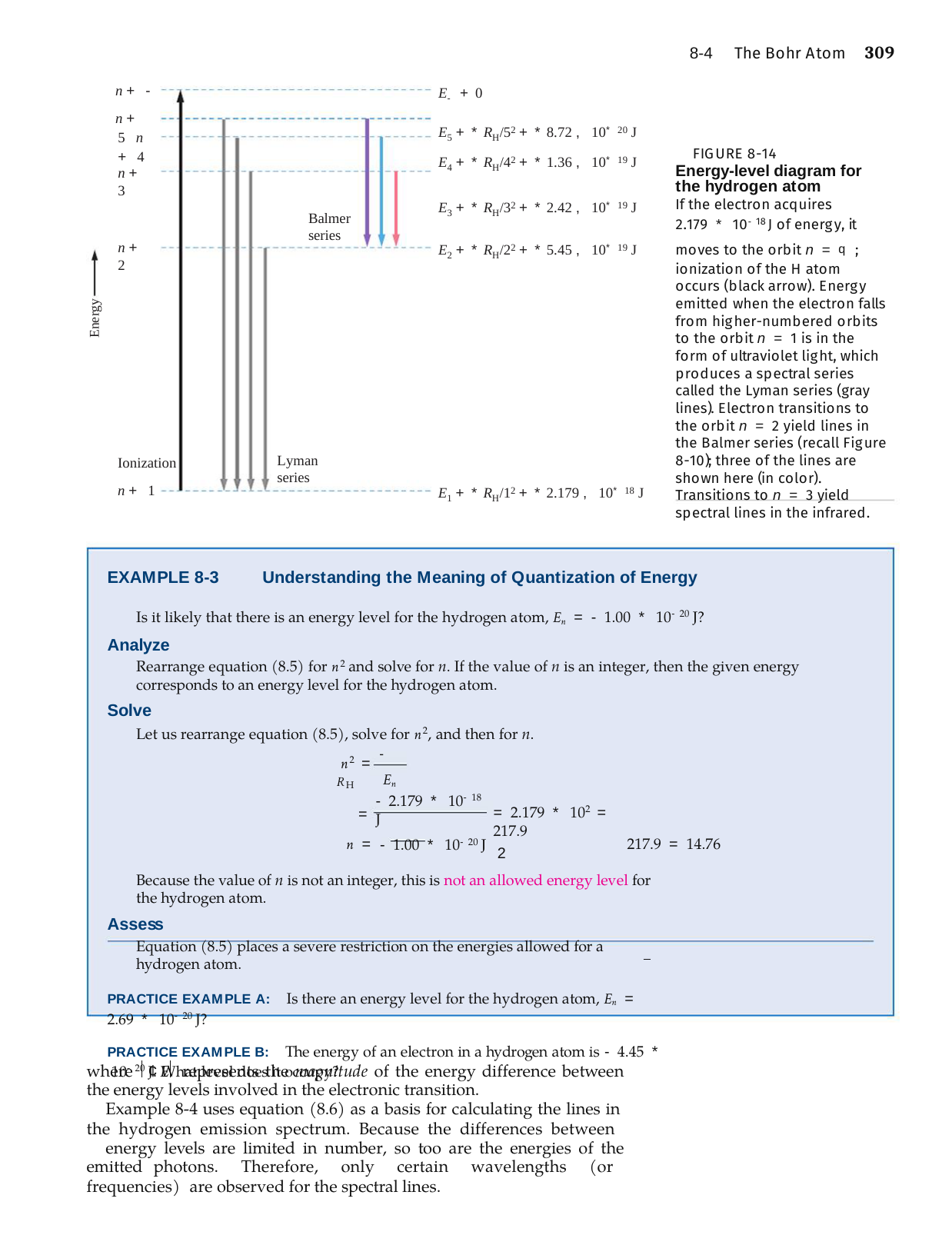

8-4	The Bohr Atom	309
n + -
n + 5 n + 4
E- + 0
E5 + *RH/52 + *8.72 , 10*20 J E4 + *RH/42 + *1.36 , 10*19 J
E3 + *RH/32 + *2.42 , 10*19 J
FIGURE 8-14
Energy-level diagram for the hydrogen atom
If the electron acquires
2.179  *  10-18 J of energy, it moves to the orbit n  =  q; ionization of the H atom occurs (black arrow). Energy emitted when the electron falls from higher-numbered orbits to the orbit n  =  1 is in the form of ultraviolet light, which produces a spectral series called the Lyman series (gray lines). Electron transitions to the orbit n  =  2 yield lines in the Balmer series (recall Figure 8-10); three of the lines are shown here (in color). Transitions to n  =  3 yield spectral lines in the infrared.
n + 3
Balmer series
E2 + *RH/22 + *5.45 , 10*19 J
n + 2
Energy
Lyman series
Ionization
n + 1
E1 + *RH/12 + *2.179 , 10*18 J
EXAMPLE 8-3	Understanding the Meaning of Quantization of Energy

Is it likely that there is an energy level for the hydrogen atom, En  =  - 1.00  *  10-20 J?
Analyze
Rearrange equation (8.5) for n2 and solve for n. If the value of n is an integer, then the given energy corresponds to an energy level for the hydrogen atom.
Solve
Let us rearrange equation (8.5), solve for n2, and then for n.
 n2  =  - RH
En
- 2.179  *  10-18 J
- 1.00  *  10-20 J
=  2.179  *  102  =  217.9
  =
 n  =	217.9  =  14.76
2
Because the value of n is not an integer, this is not an allowed energy level for the hydrogen atom.
Assess
Equation (8.5) places a severe restriction on the energies allowed for a hydrogen atom.

PRACTICE EXAMPLE A:    Is there an energy level for the hydrogen atom, En  =	2.69  *  10-20 J?
PRACTICE EXAMPLE B:    The energy of an electron in a hydrogen atom is - 4.45  *  10-20 J. What level does it occupy?

where   ¢E   represents the magnitude of the energy difference between the energy levels involved in the electronic transition.
Example 8-4 uses equation (8.6) as a basis for calculating the lines in the  hydrogen  emission  spectrum.  Because  the  differences  between
energy levels are limited in number, so too are the energies of the emitted photons.  Therefore,  only  certain  wavelengths  (or  frequencies)  are observed for the spectral lines.